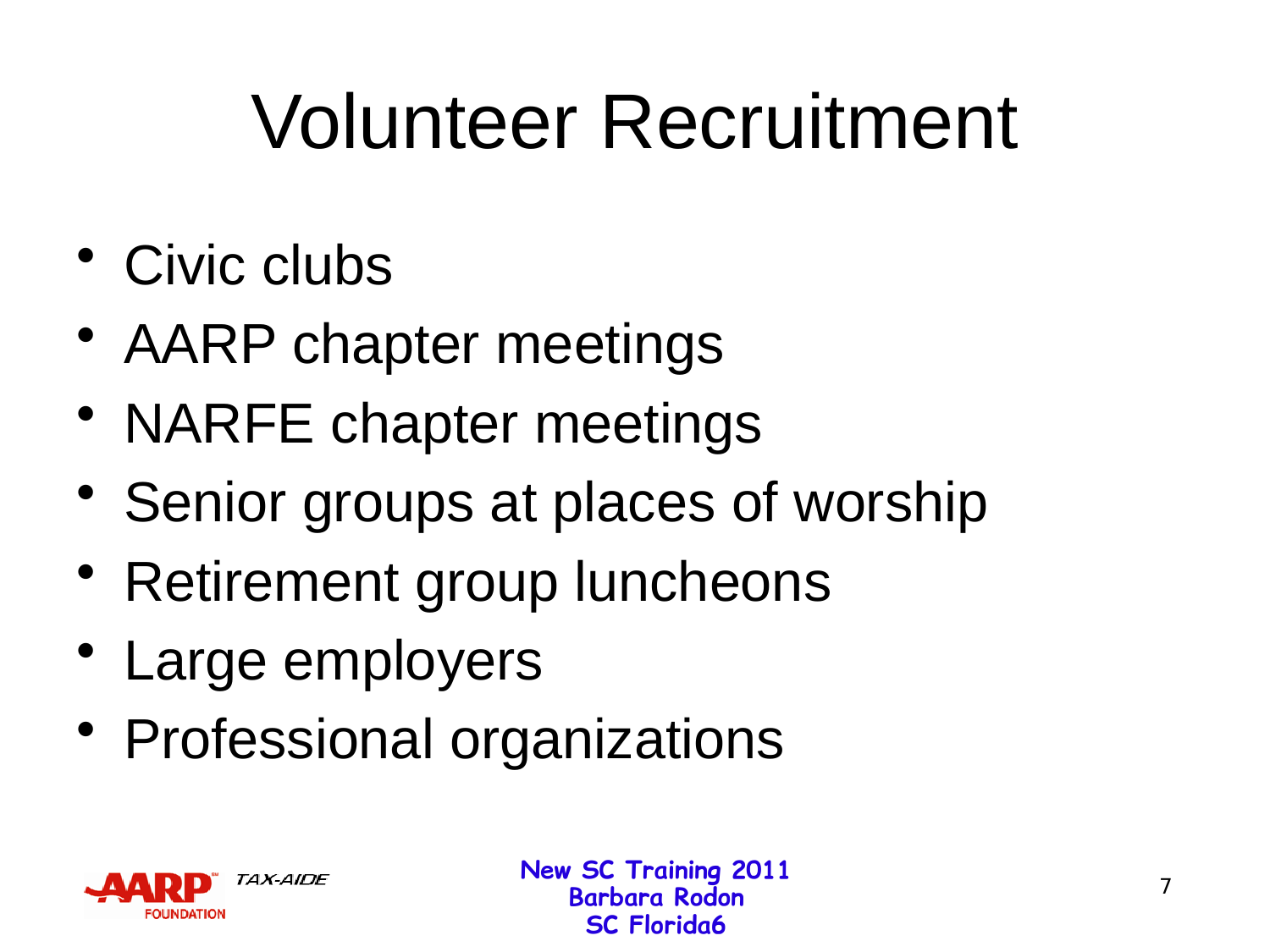

# Volunteer Recruitment
Civic clubs
AARP chapter meetings
NARFE chapter meetings
Senior groups at places of worship
Retirement group luncheons
Large employers
Professional organizations